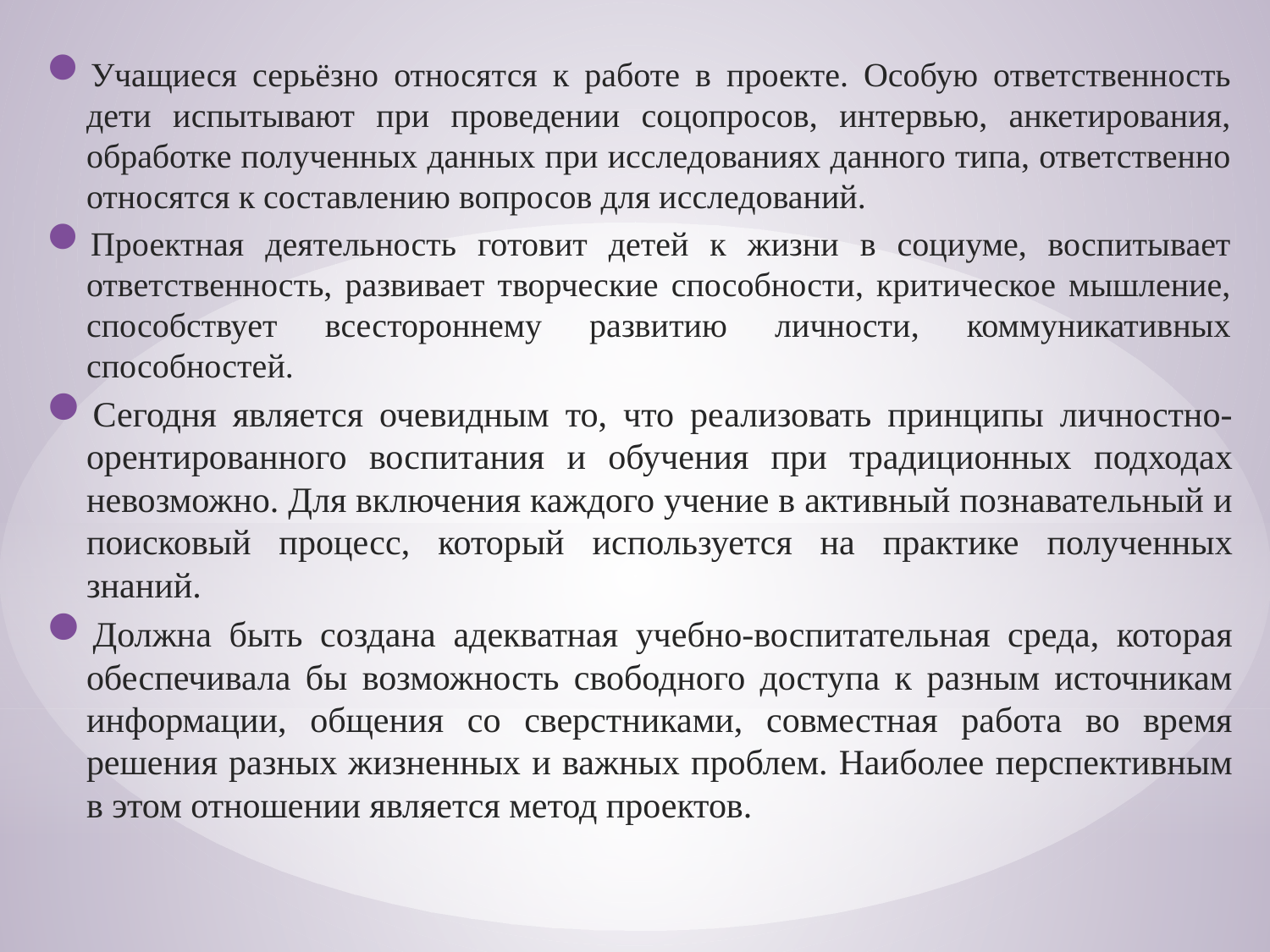

Учащиеся серьёзно относятся к работе в проекте. Особую ответственность дети испытывают при проведении соцопросов, интервью, анкетирования, обработке полученных данных при исследованиях данного типа, ответственно относятся к составлению вопросов для исследований.
Проектная деятельность готовит детей к жизни в социуме, воспитывает ответственность, развивает творческие способности, критическое мышление, способствует всестороннему развитию личности, коммуникативных способностей.
Сегодня является очевидным то, что реализовать принципы личностно-орентированного воспитания и обучения при традиционных подходах невозможно. Для включения каждого учение в активный познавательный и поисковый процесс, который используется на практике полученных знаний.
Должна быть создана адекватная учебно-воспитательная среда, которая обеспечивала бы возможность свободного доступа к разным источникам информации, общения со сверстниками, совместная работа во время решения разных жизненных и важных проблем. Наиболее перспективным в этом отношении является метод проектов.

#